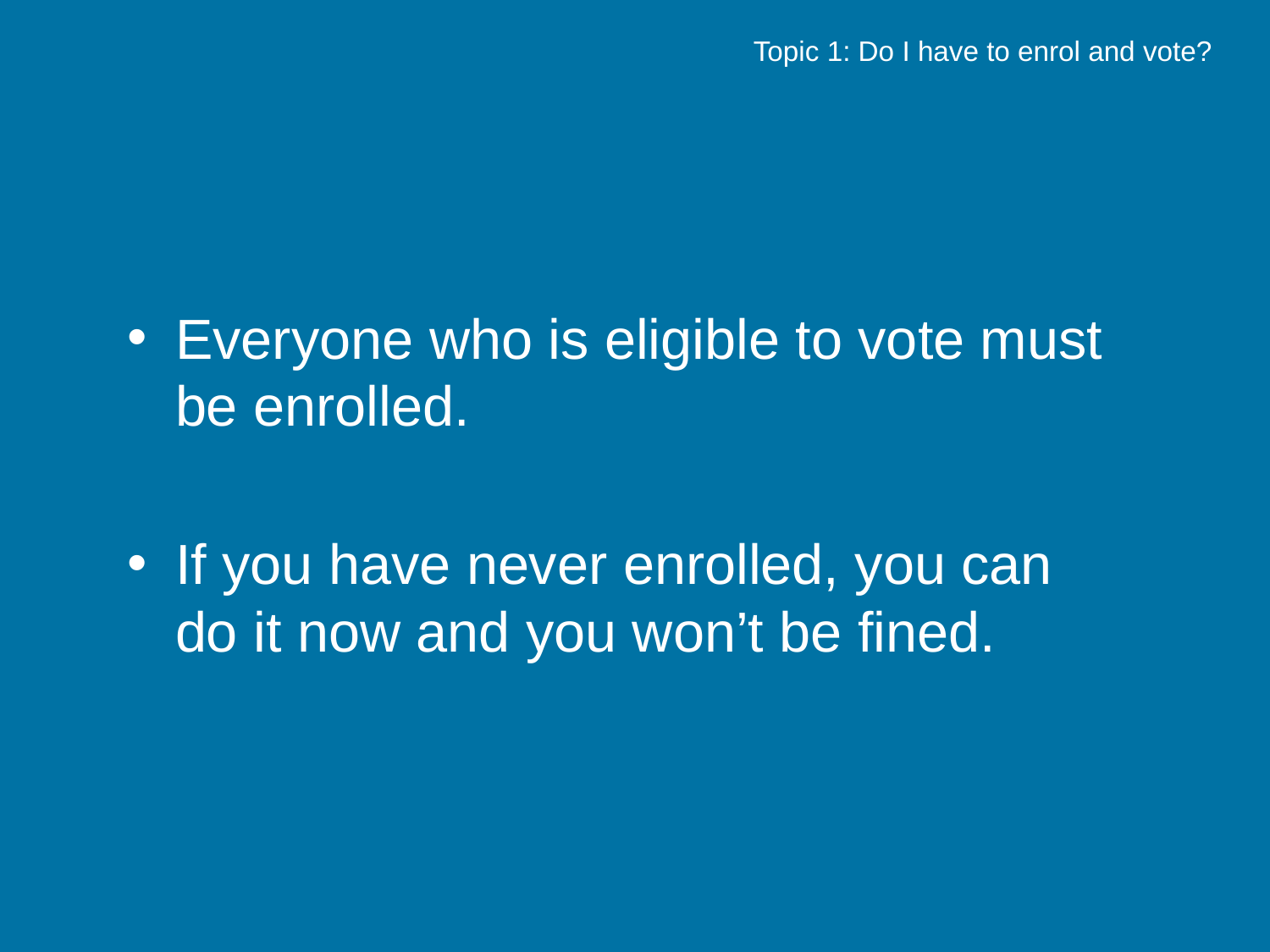

Topic 1: Do I have to enrol and vote?
Everyone who is eligible to vote must be enrolled.

If you have never enrolled, you can do it now and you won’t be fined.